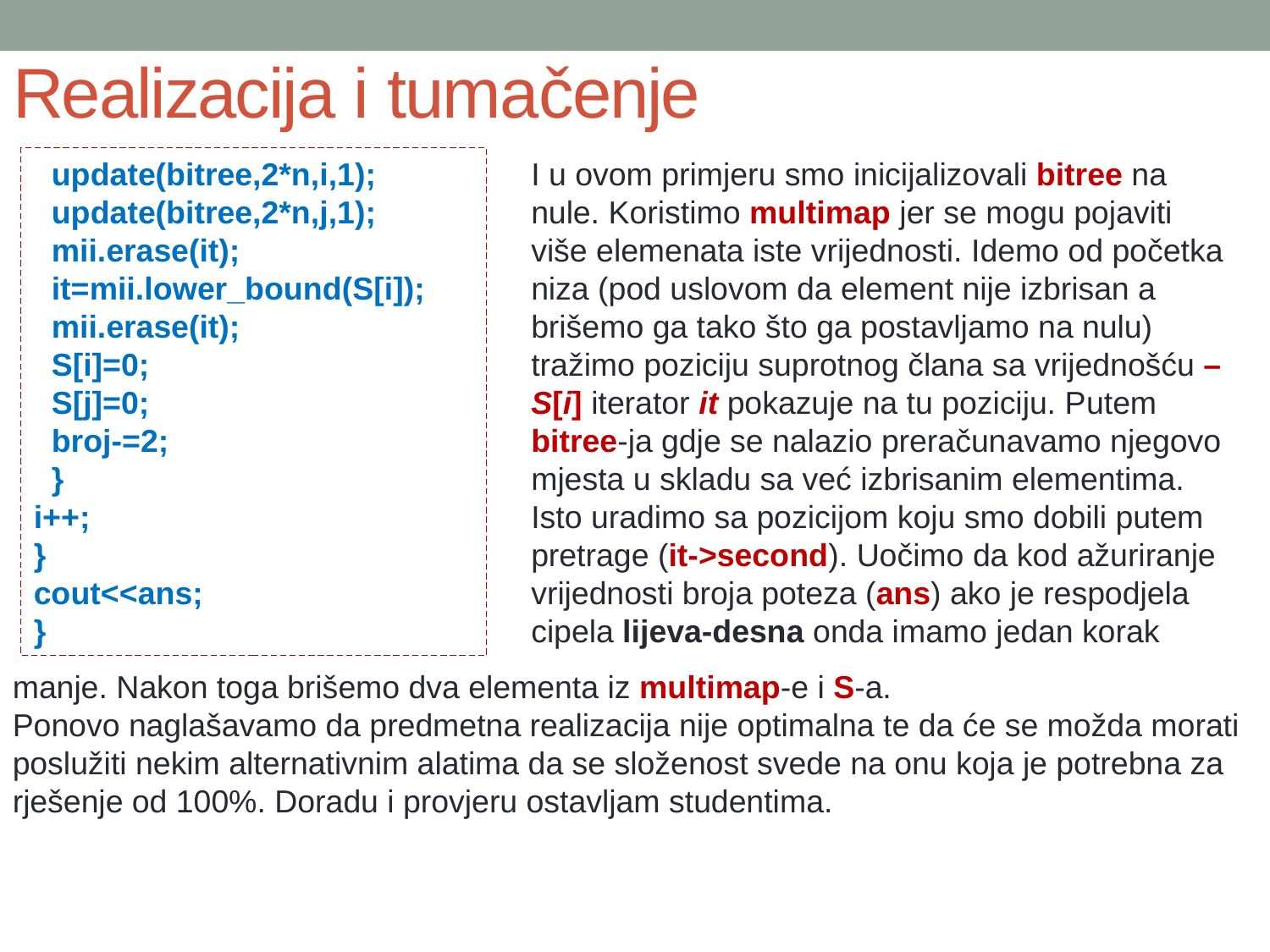

# Realizacija i tumačenje
  update(bitree,2*n,i,1);
  update(bitree,2*n,j,1);
  mii.erase(it);
  it=mii.lower_bound(S[i]);
  mii.erase(it);
  S[i]=0;
  S[j]=0;
  broj-=2;
  }
i++;
}
cout<<ans;
}
I u ovom primjeru smo inicijalizovali bitree na nule. Koristimo multimap jer se mogu pojaviti više elemenata iste vrijednosti. Idemo od početka niza (pod uslovom da element nije izbrisan a brišemo ga tako što ga postavljamo na nulu) tražimo poziciju suprotnog člana sa vrijednošću –S[i] iterator it pokazuje na tu poziciju. Putem bitree-ja gdje se nalazio preračunavamo njegovo mjesta u skladu sa već izbrisanim elementima. Isto uradimo sa pozicijom koju smo dobili putem pretrage (it->second). Uočimo da kod ažuriranje vrijednosti broja poteza (ans) ako je respodjela cipela lijeva-desna onda imamo jedan korak

manje. Nakon toga brišemo dva elementa iz multimap-e i S-a.
Ponovo naglašavamo da predmetna realizacija nije optimalna te da će se možda morati poslužiti nekim alternativnim alatima da se složenost svede na onu koja je potrebna za rješenje od 100%. Doradu i provjeru ostavljam studentima.